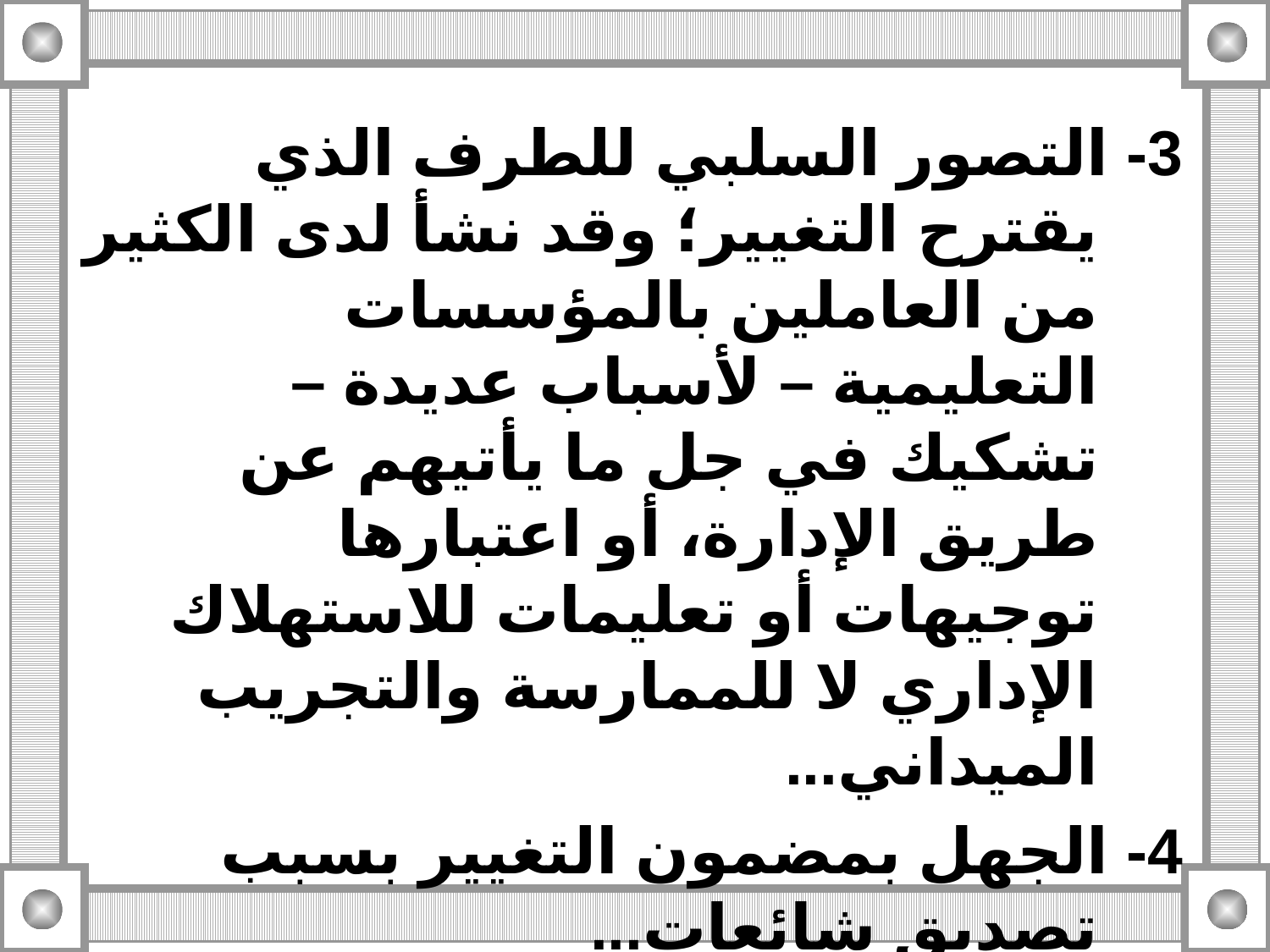

3- التصور السلبي للطرف الذي يقترح التغيير؛ وقد نشأ لدى الكثير من العاملين بالمؤسسات التعليمية – لأسباب عديدة – تشكيك في جل ما يأتيهم عن طريق الإدارة، أو اعتبارها توجيهات أو تعليمات للاستهلاك الإداري لا للممارسة والتجريب الميداني...
4- الجهل بمضمون التغيير بسبب تصديق شائعات...
5- ضعف التواصل بين الأجهزة الإدارية ووباقي الأطراف المعنية بتنفيذ التغييرات المنشودة.